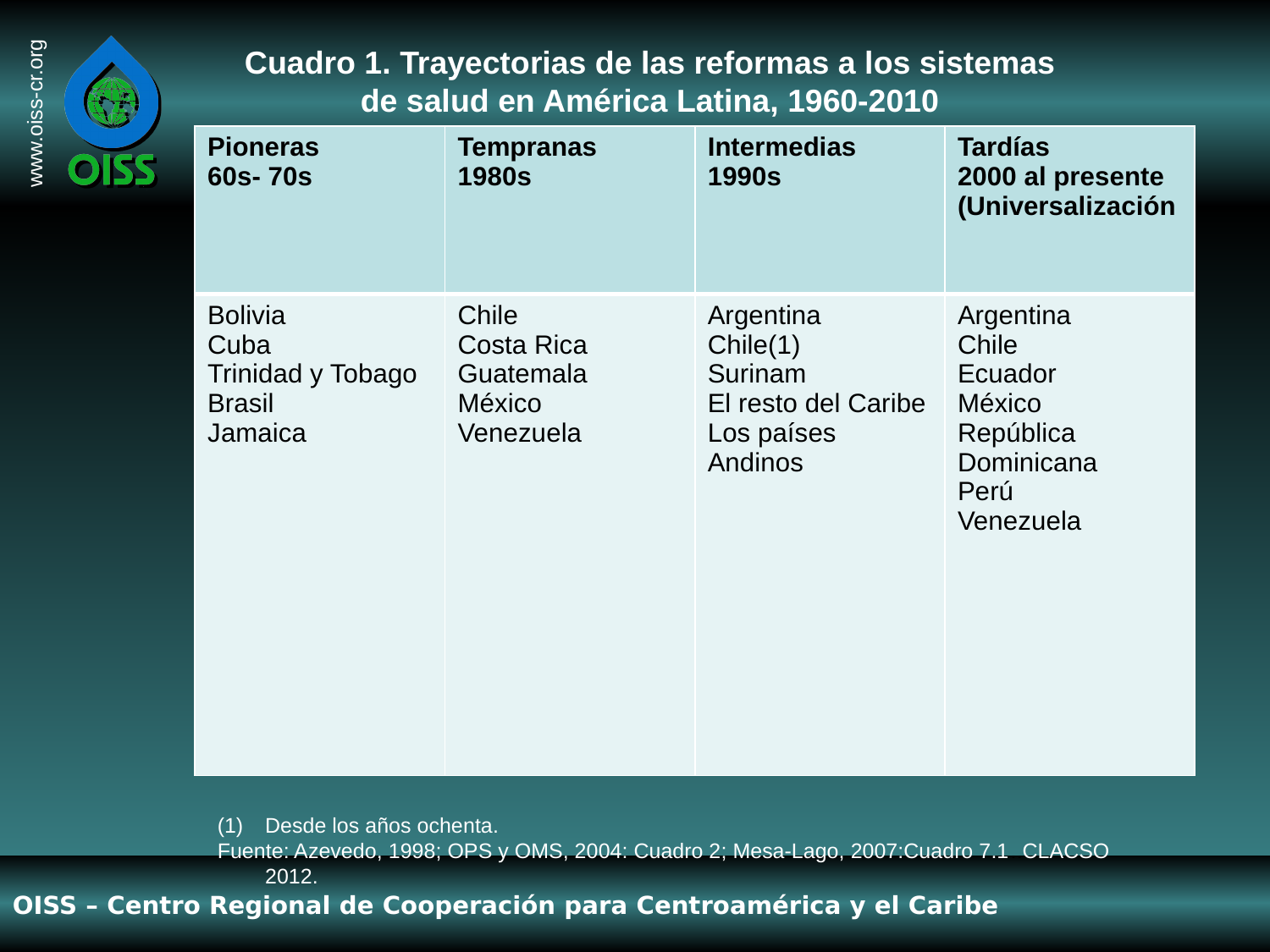

Cuadro 1. Trayectorias de las reformas a los sistemas
de salud en América Latina, 1960-2010
| Pioneras 60s- 70s | Tempranas 1980s | Intermedias 1990s | Tardías 2000 al presente (Universalización |
| --- | --- | --- | --- |
| Bolivia Cuba Trinidad y Tobago Brasil Jamaica | Chile Costa Rica Guatemala México Venezuela | Argentina Chile(1) Surinam El resto del Caribe Los países Andinos | Argentina Chile Ecuador México República Dominicana Perú Venezuela |
Desde los años ochenta.
Fuente: Azevedo, 1998; OPS y OMS, 2004: Cuadro 2; Mesa-Lago, 2007:Cuadro 7.1..CLACSO 2012.